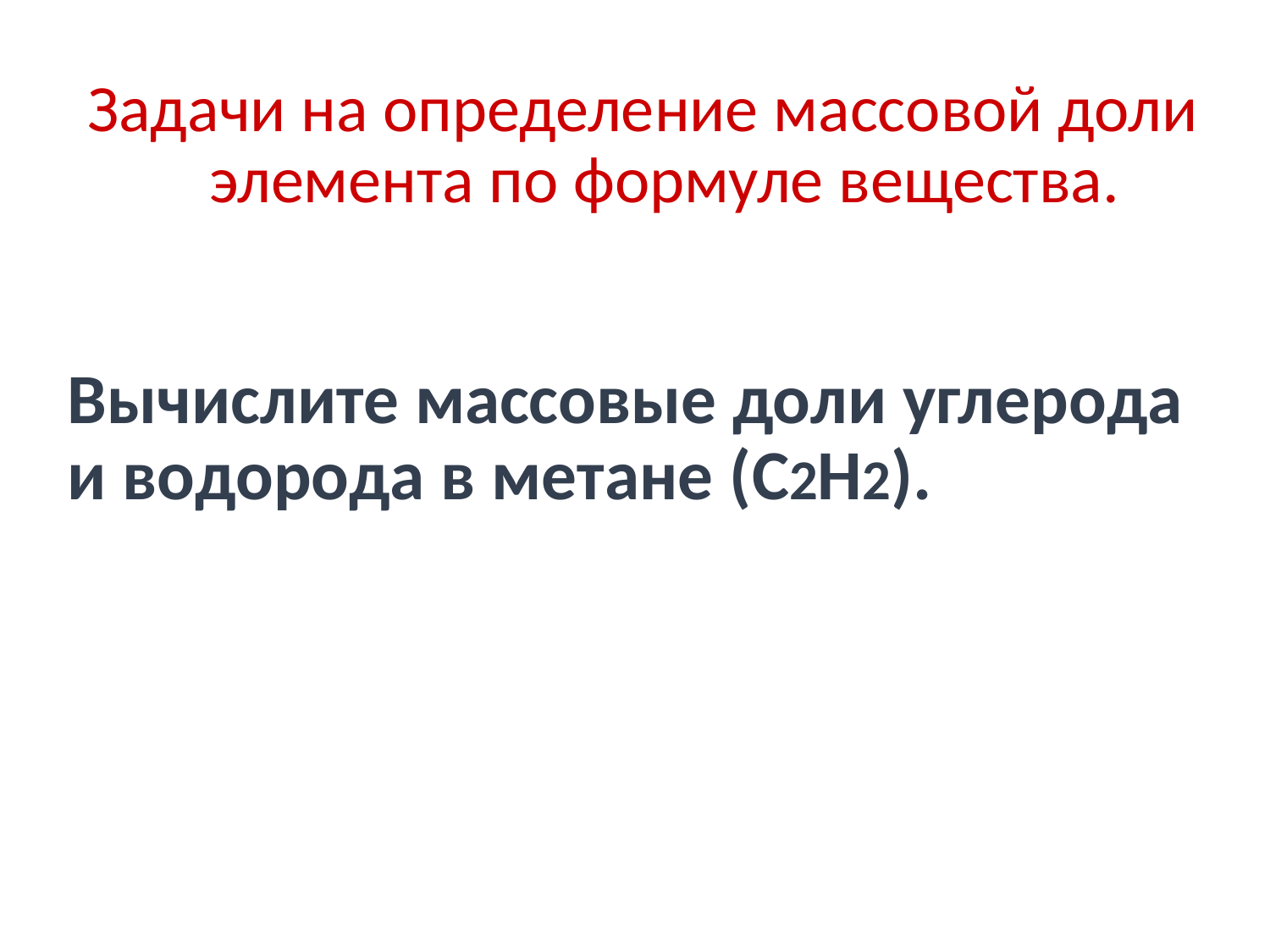

# Задачи на определение массовой доли элемента по формуле вещества.
Вычислите массовые доли углерода и водорода в метане (C2Н2).